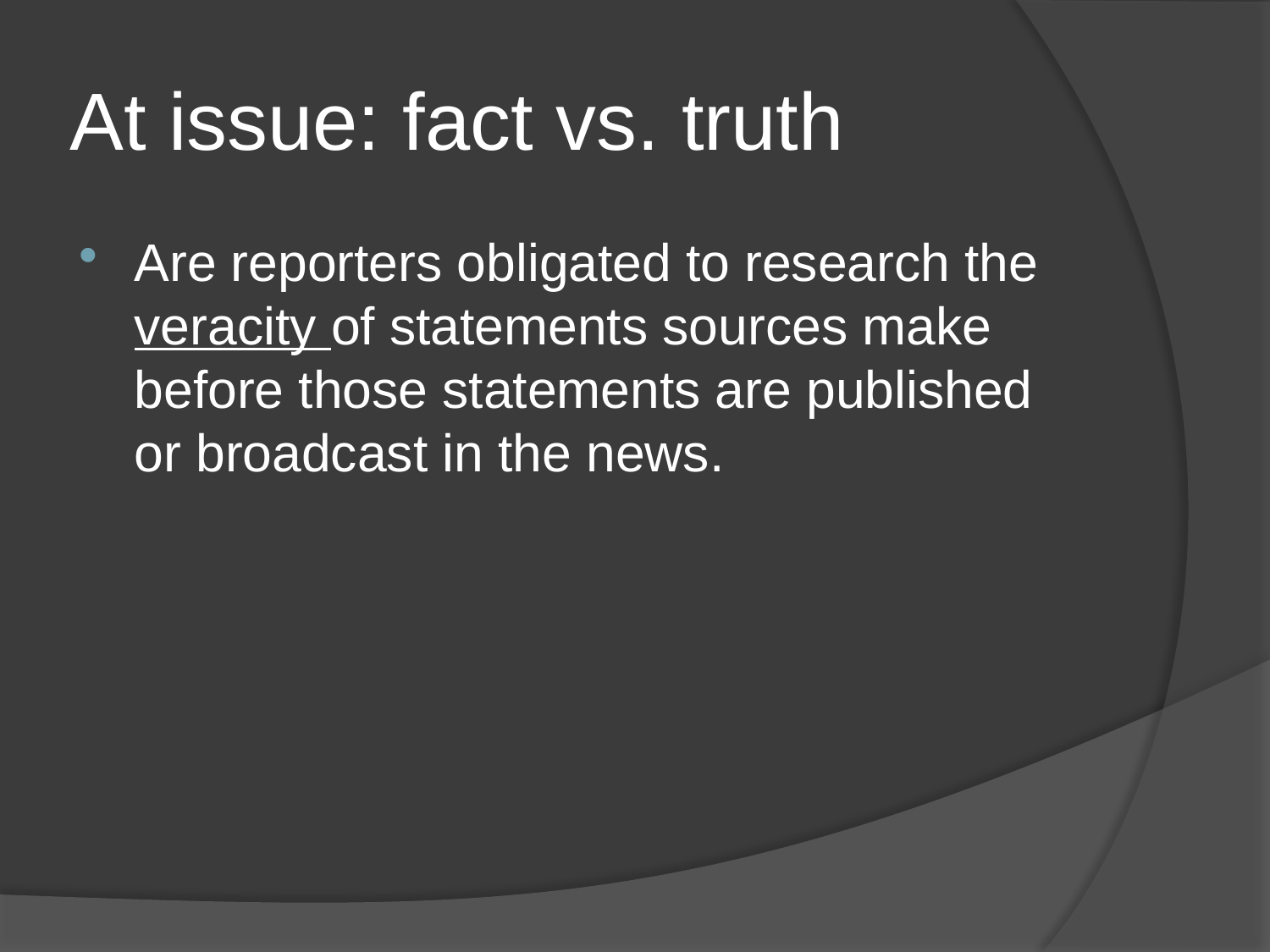

# At issue: fact vs. truth
Are reporters obligated to research the veracity of statements sources make before those statements are published or broadcast in the news.